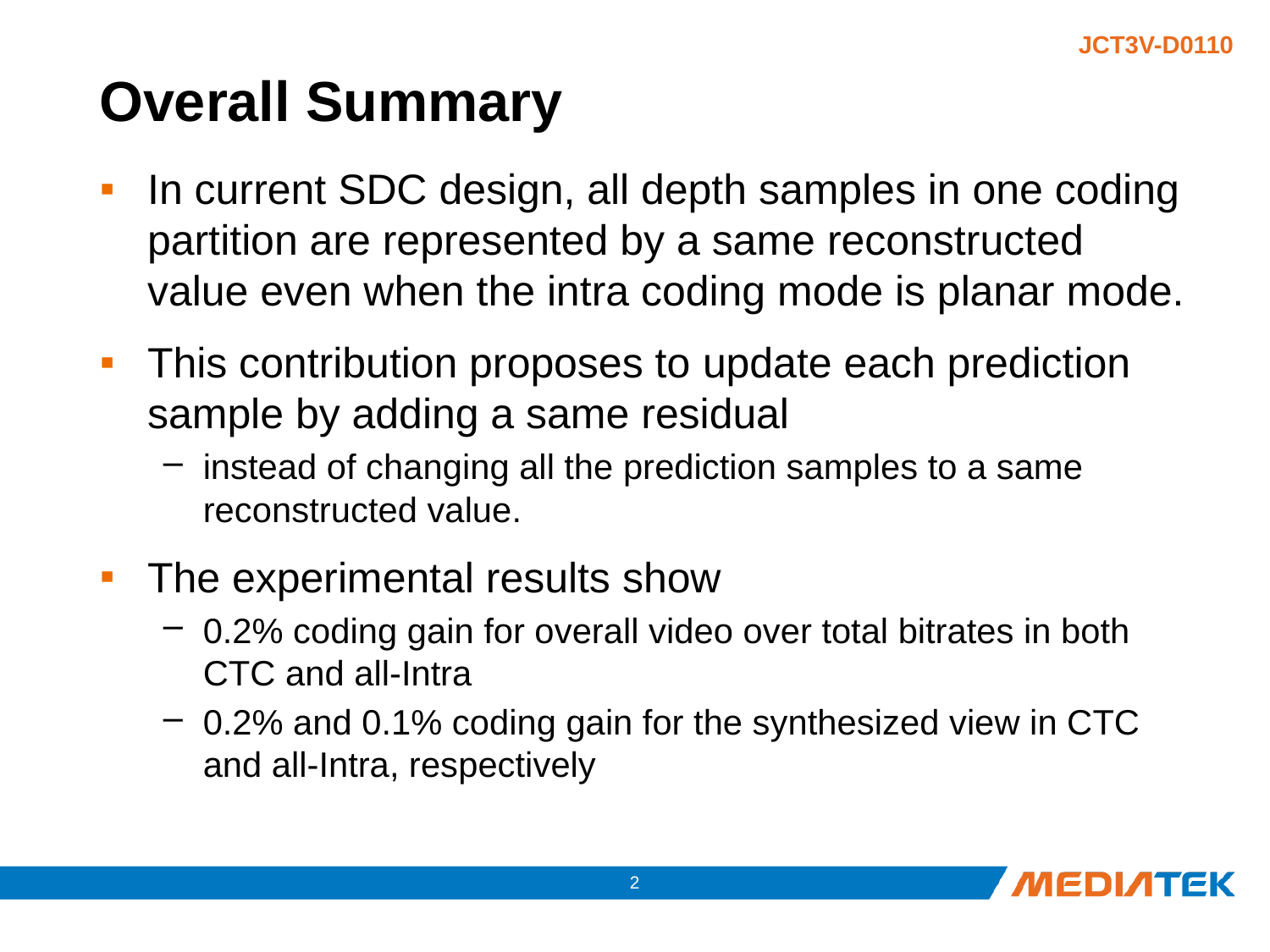

# Overall Summary
In current SDC design, all depth samples in one coding partition are represented by a same reconstructed value even when the intra coding mode is planar mode.
This contribution proposes to update each prediction sample by adding a same residual
instead of changing all the prediction samples to a same reconstructed value.
The experimental results show
0.2% coding gain for overall video over total bitrates in both CTC and all-Intra
0.2% and 0.1% coding gain for the synthesized view in CTC and all-Intra, respectively

2